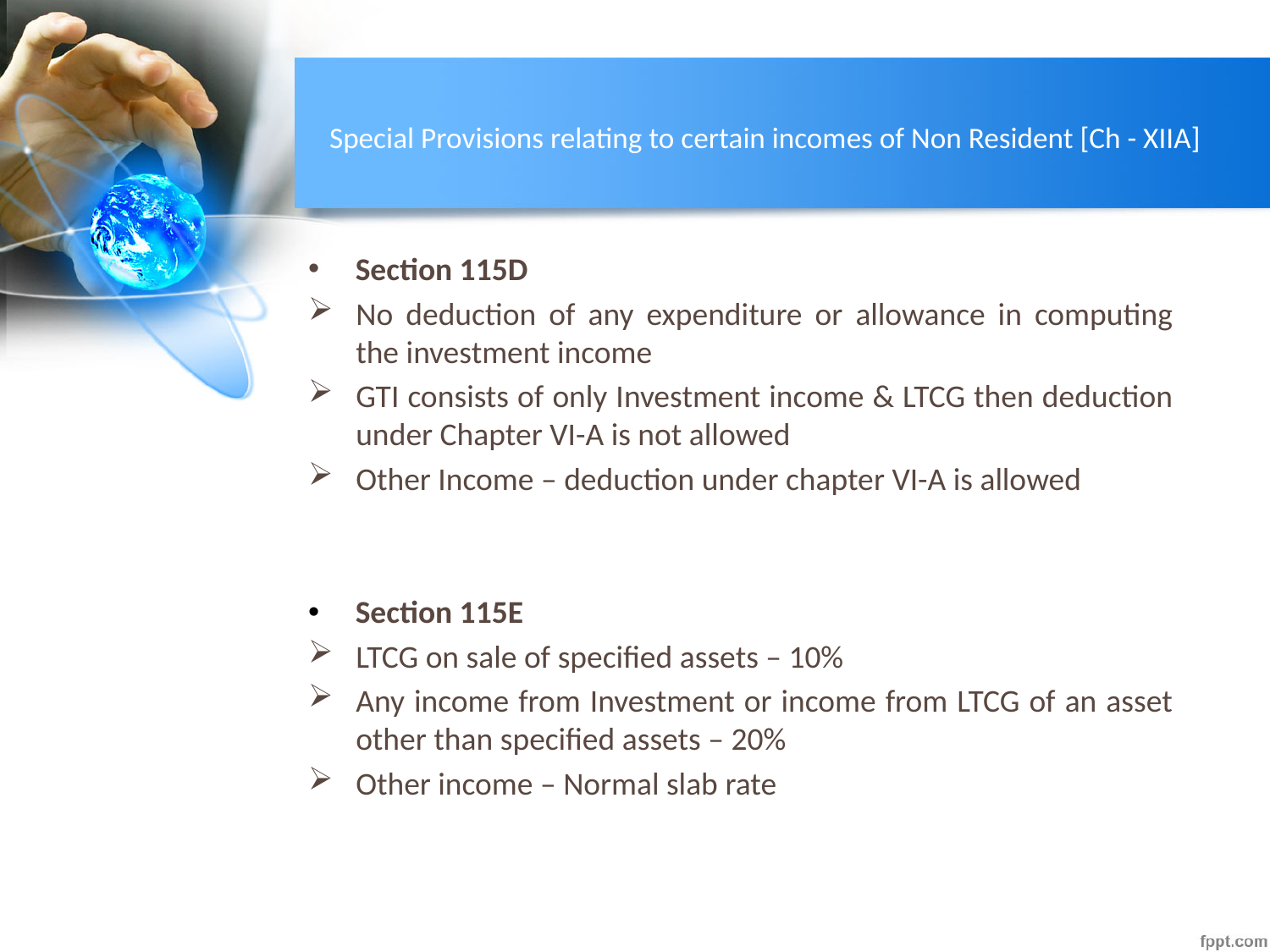

# Special Provisions relating to certain incomes of Non Resident [Ch - XIIA]
     Section 115D
No deduction of any expenditure or allowance in computing the investment income
GTI consists of only Investment income & LTCG then deduction under Chapter VI-A is not allowed
Other Income – deduction under chapter VI-A is allowed

     Section 115E
LTCG on sale of specified assets – 10%
Any income from Investment or income from LTCG of an asset other than specified assets – 20%
Other income – Normal slab rate